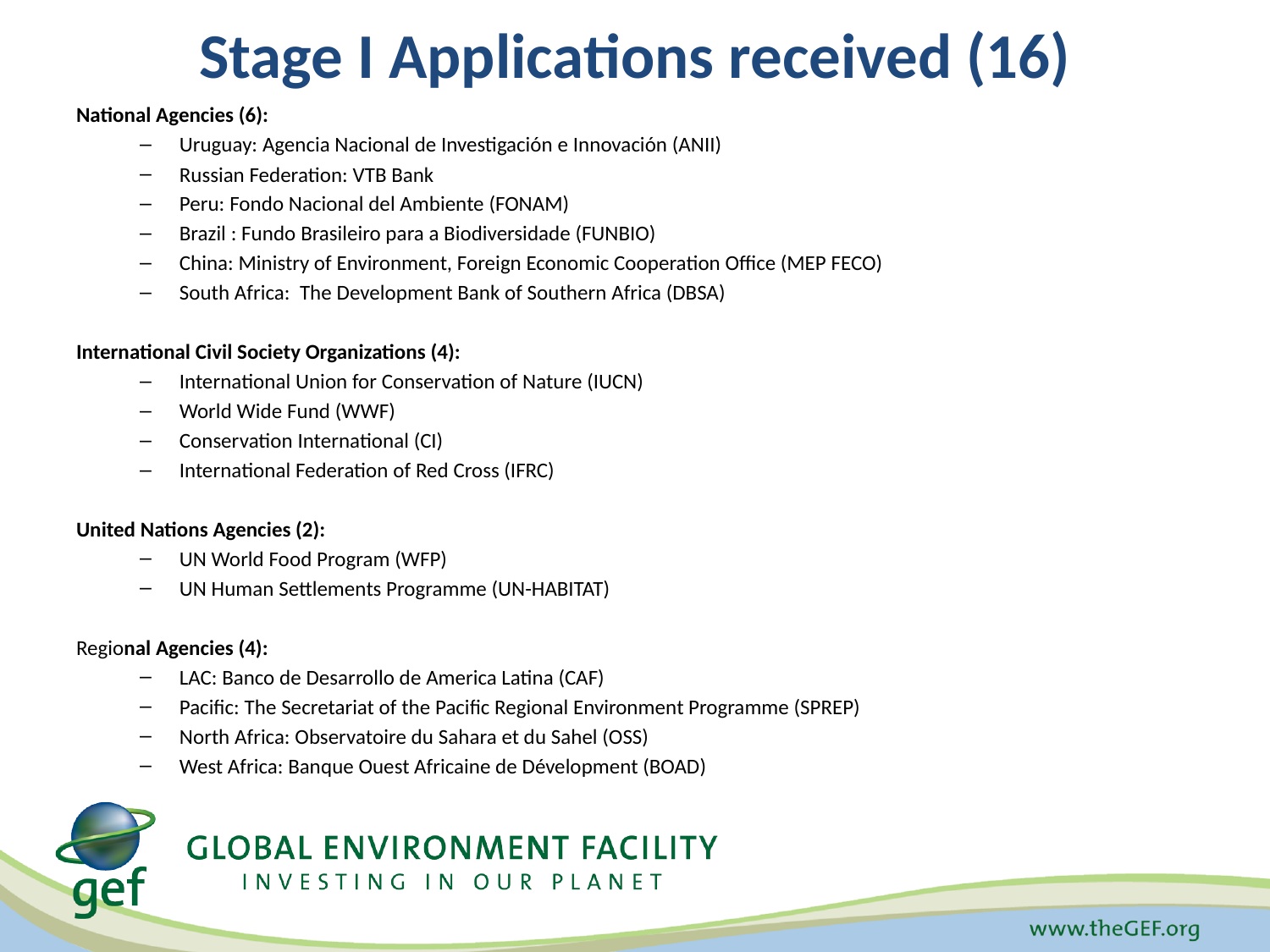

# Stage I Applications received (16)
National Agencies (6):
Uruguay: Agencia Nacional de Investigación e Innovación (ANII)
Russian Federation: VTB Bank
Peru: Fondo Nacional del Ambiente (FONAM)
Brazil : Fundo Brasileiro para a Biodiversidade (FUNBIO)
China: Ministry of Environment, Foreign Economic Cooperation Office (MEP FECO)
South Africa:  The Development Bank of Southern Africa (DBSA)

International Civil Society Organizations (4):
International Union for Conservation of Nature (IUCN)
World Wide Fund (WWF)
Conservation International (CI)
International Federation of Red Cross (IFRC)

United Nations Agencies (2):
UN World Food Program (WFP)
UN Human Settlements Programme (UN-HABITAT)

Regional Agencies (4):
LAC: Banco de Desarrollo de America Latina (CAF)
Pacific: The Secretariat of the Pacific Regional Environment Programme (SPREP)
North Africa: Observatoire du Sahara et du Sahel (OSS)
West Africa: Banque Ouest Africaine de Dévelopment (BOAD)